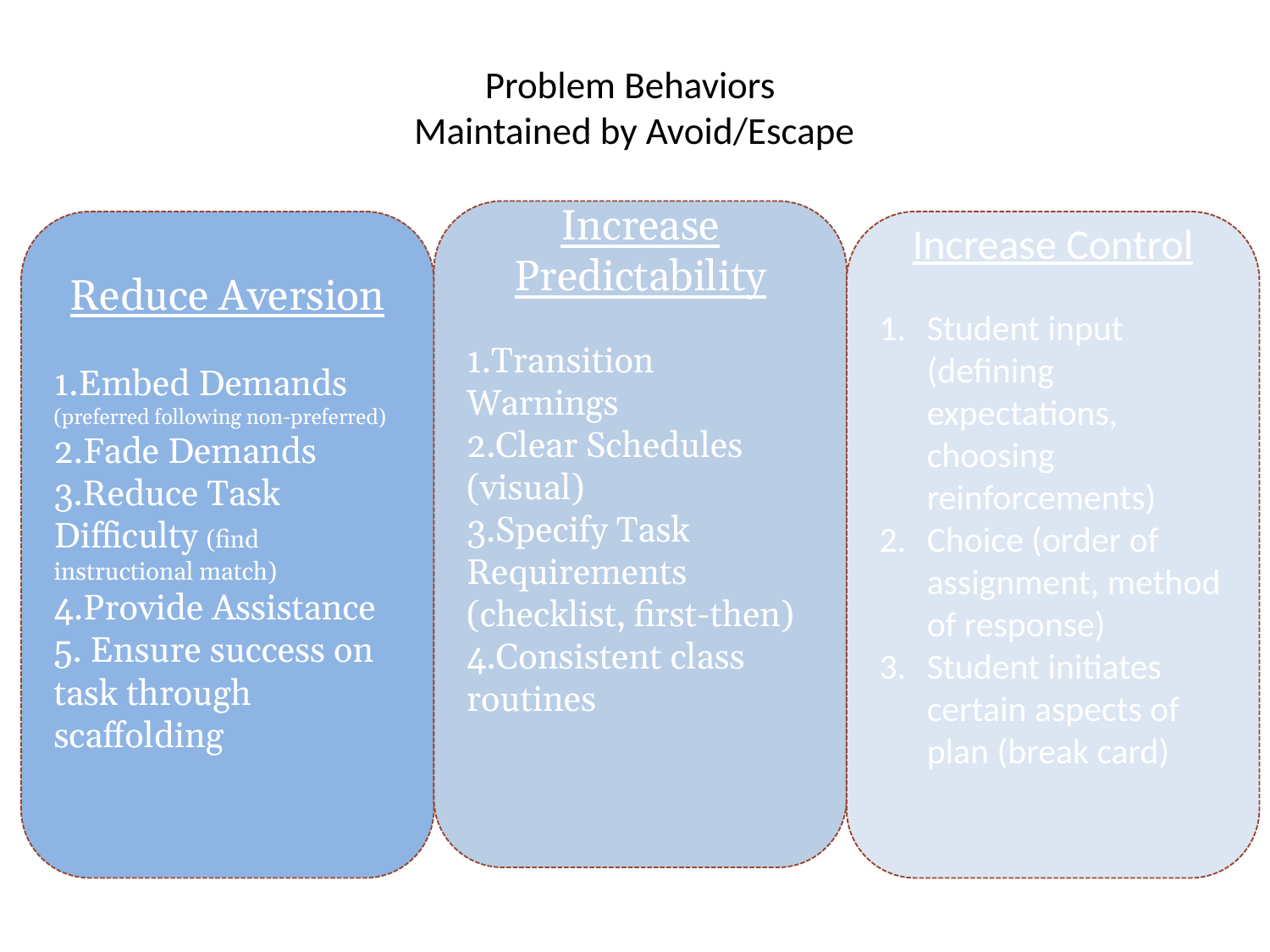

Problem Behaviors
Maintained by Avoid/Escape

Increase Predictability

Transition Warnings
Clear Schedules (visual)
Specify Task Requirements (checklist, first-then)
Consistent class routines

Reduce Aversion

Embed Demands (preferred following non-preferred)
Fade Demands
Reduce Task Difficulty (find instructional match)
Provide Assistance 5. Ensure success on task through scaffolding

Increase Control

Student input (defining expectations, choosing reinforcements)
Choice (order of assignment, method of response)
Student initiates certain aspects of plan (break card)